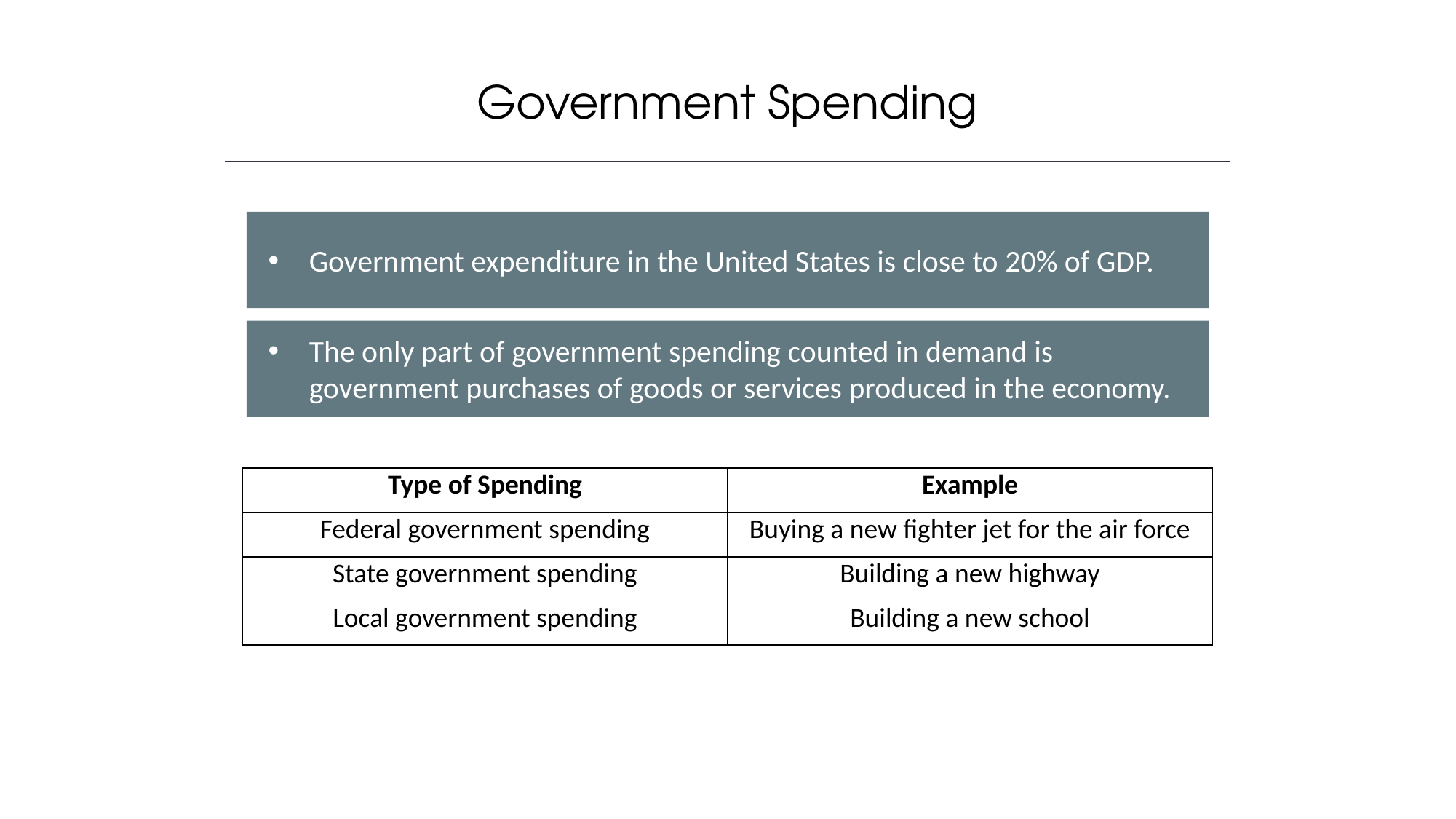

Government Spending
HAWKES LEARNING

Government expenditure in the United States is close to 20% of GDP.

The only part of government spending counted in demand is government purchases of goods or services produced in the economy.
| Type of Spending | Example |
| --- | --- |
| Federal government spending | Buying a new fighter jet for the air force |
| State government spending | Building a new highway |
| Local government spending | Building a new school |